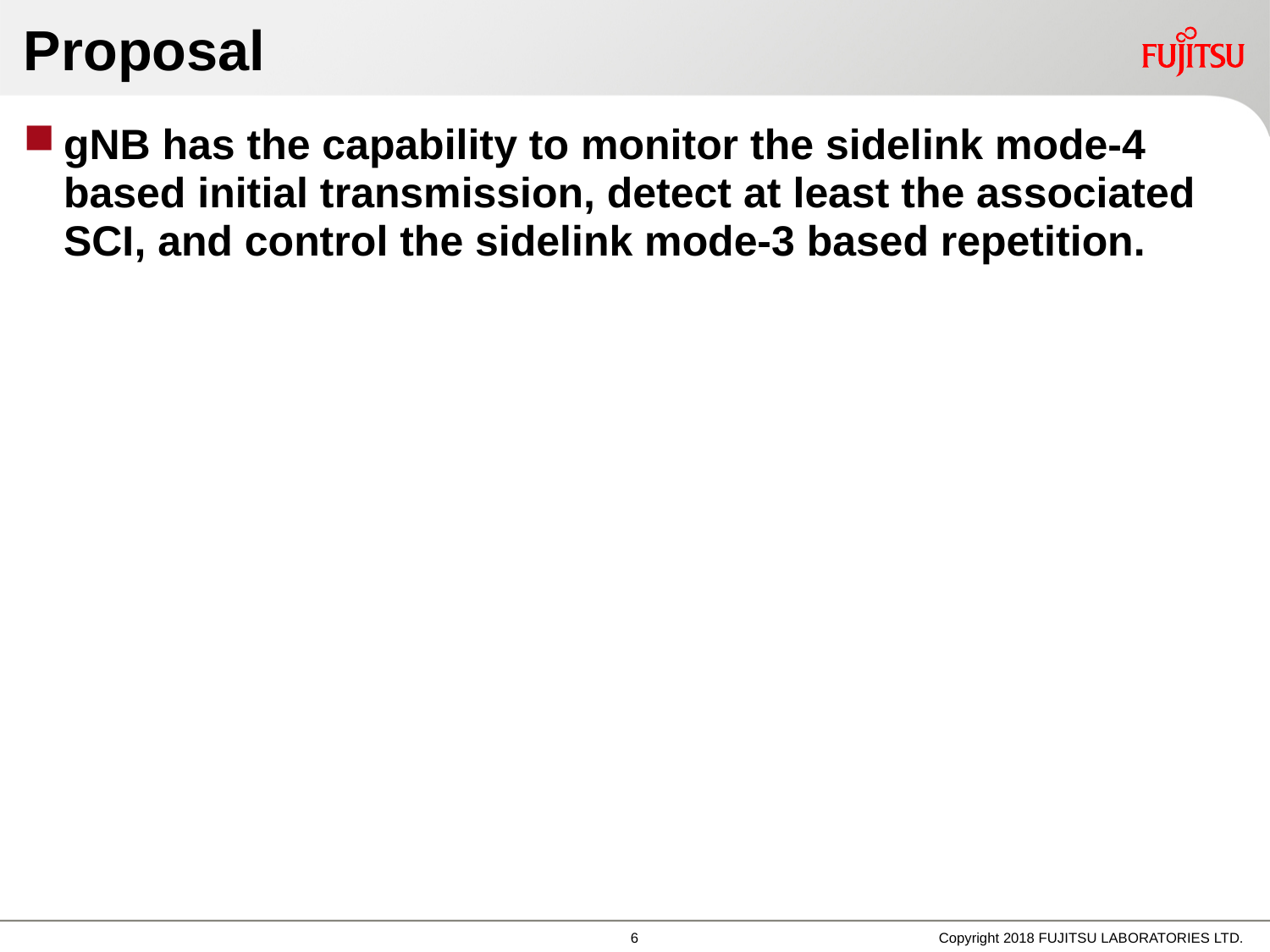

# Proposal
gNB has the capability to monitor the sidelink mode-4 based initial transmission, detect at least the associated SCI, and control the sidelink mode-3 based repetition.
6
Copyright 2018 FUJITSU LABORATORIES LTD.